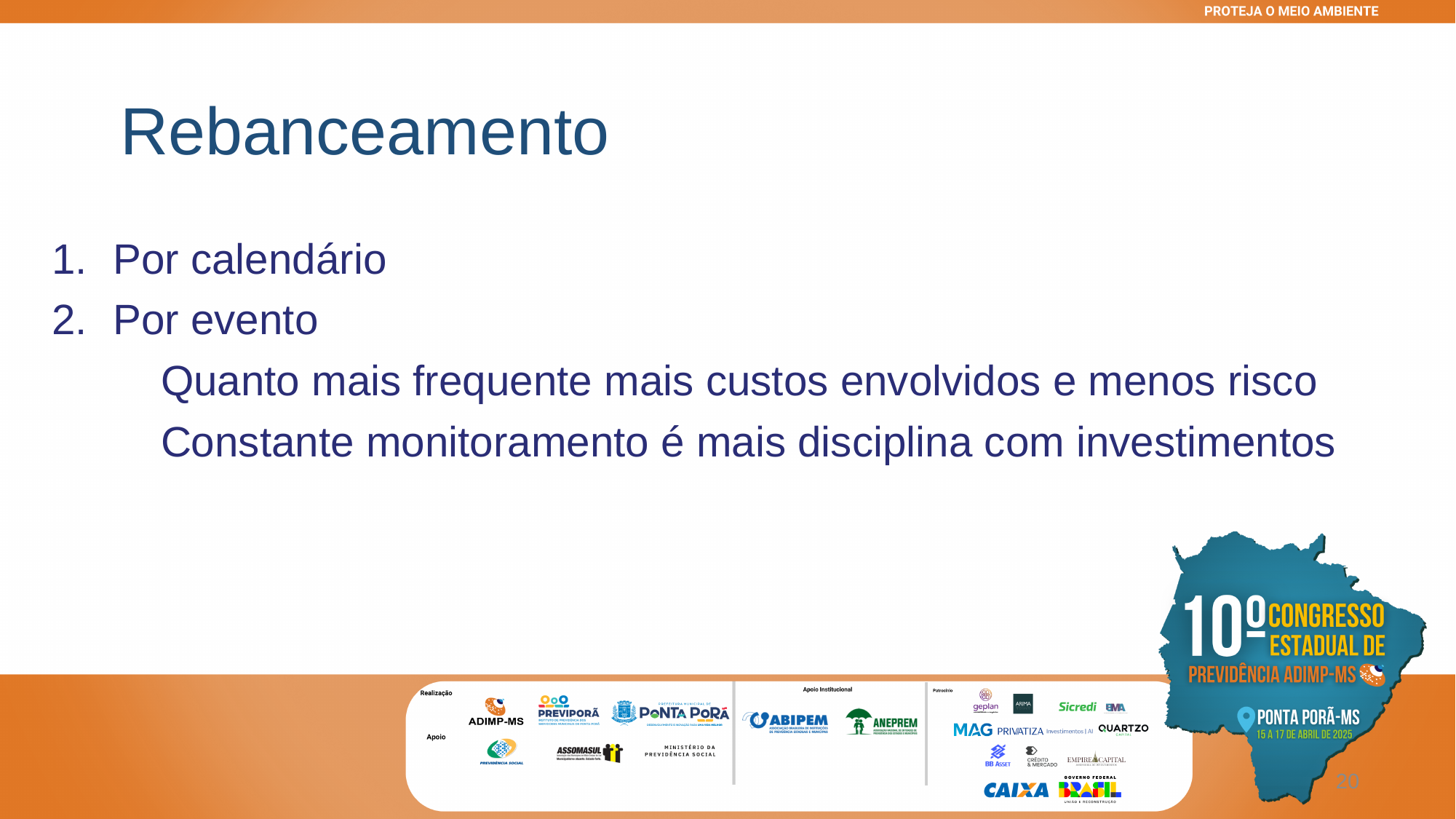

# Rebanceamento
Por calendário
Por evento
	Quanto mais frequente mais custos envolvidos e menos risco
	Constante monitoramento é mais disciplina com investimentos
20